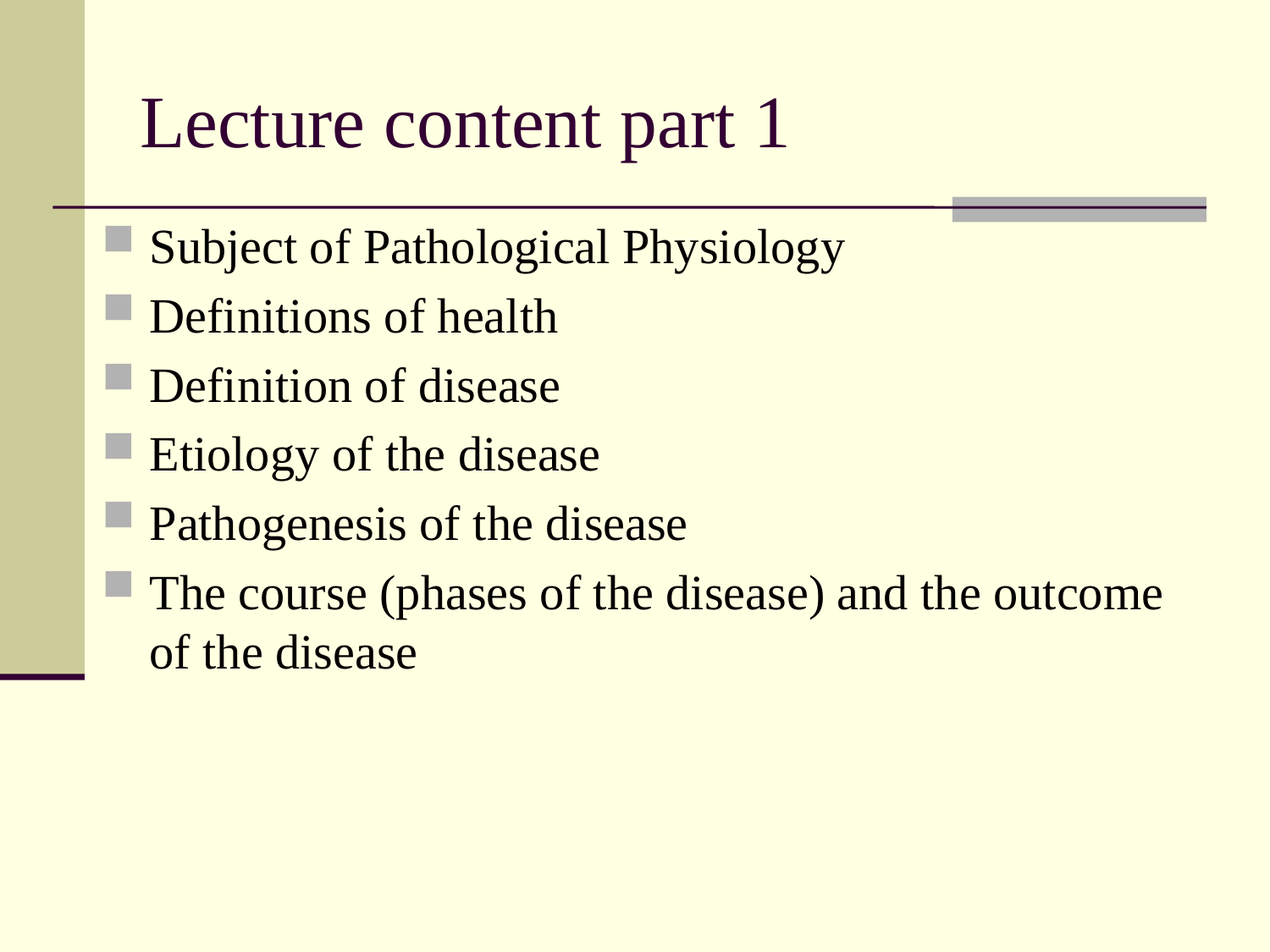

# Lecture content part 1
Subject of Pathological Physiology
Definitions of health
Definition of disease
Etiology of the disease
Pathogenesis of the disease
The course (phases of the disease) and the outcome of the disease